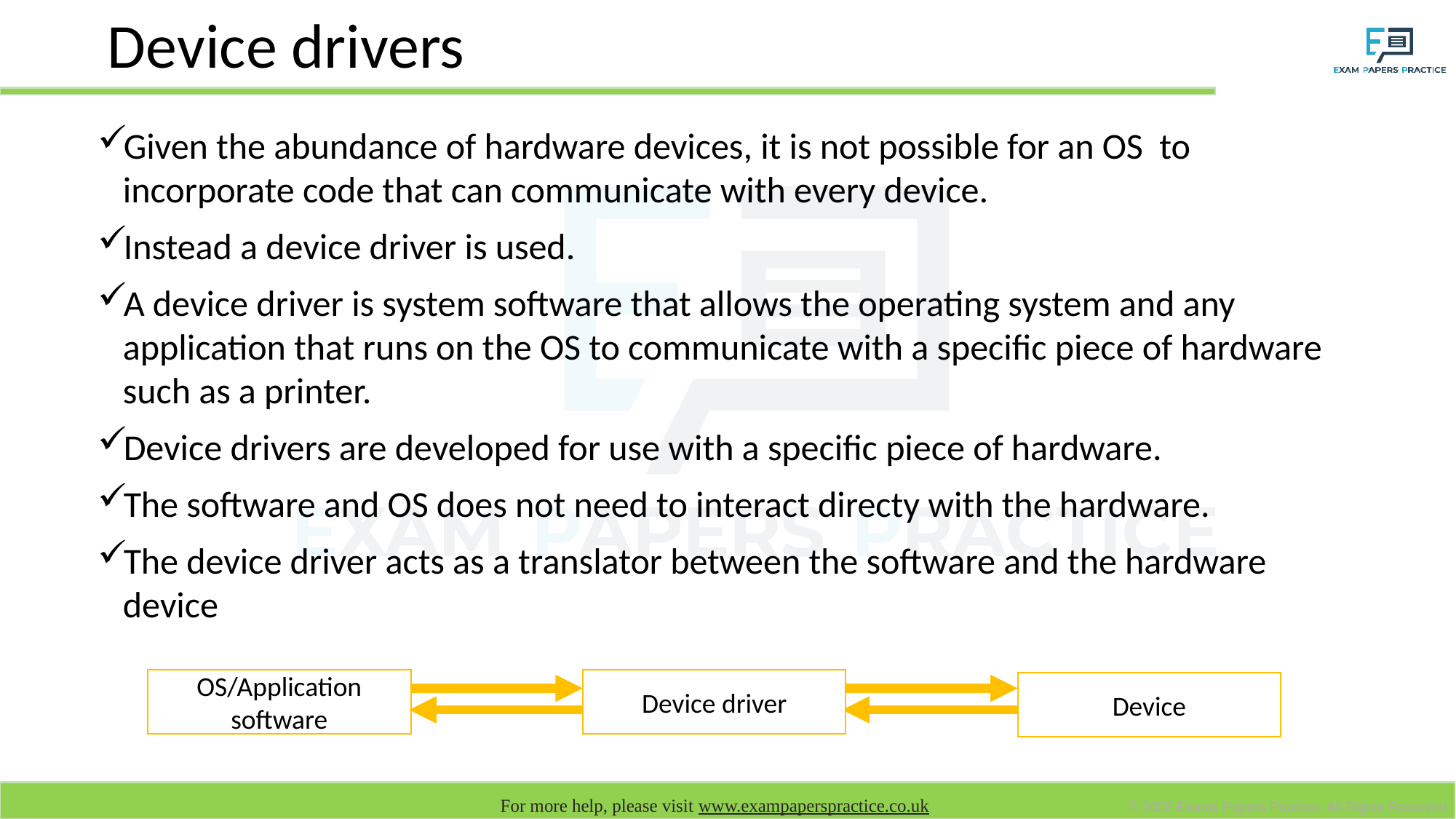

# Device drivers
Given the abundance of hardware devices, it is not possible for an OS  to incorporate code that can communicate with every device.
Instead a device driver is used.
A device driver is system software that allows the operating system and any application that runs on the OS to communicate with a specific piece of hardware such as a printer.
Device drivers are developed for use with a specific piece of hardware.
The software and OS does not need to interact directy with the hardware.
The device driver acts as a translator between the software and the hardware device
OS/Application software
Device driver
Device